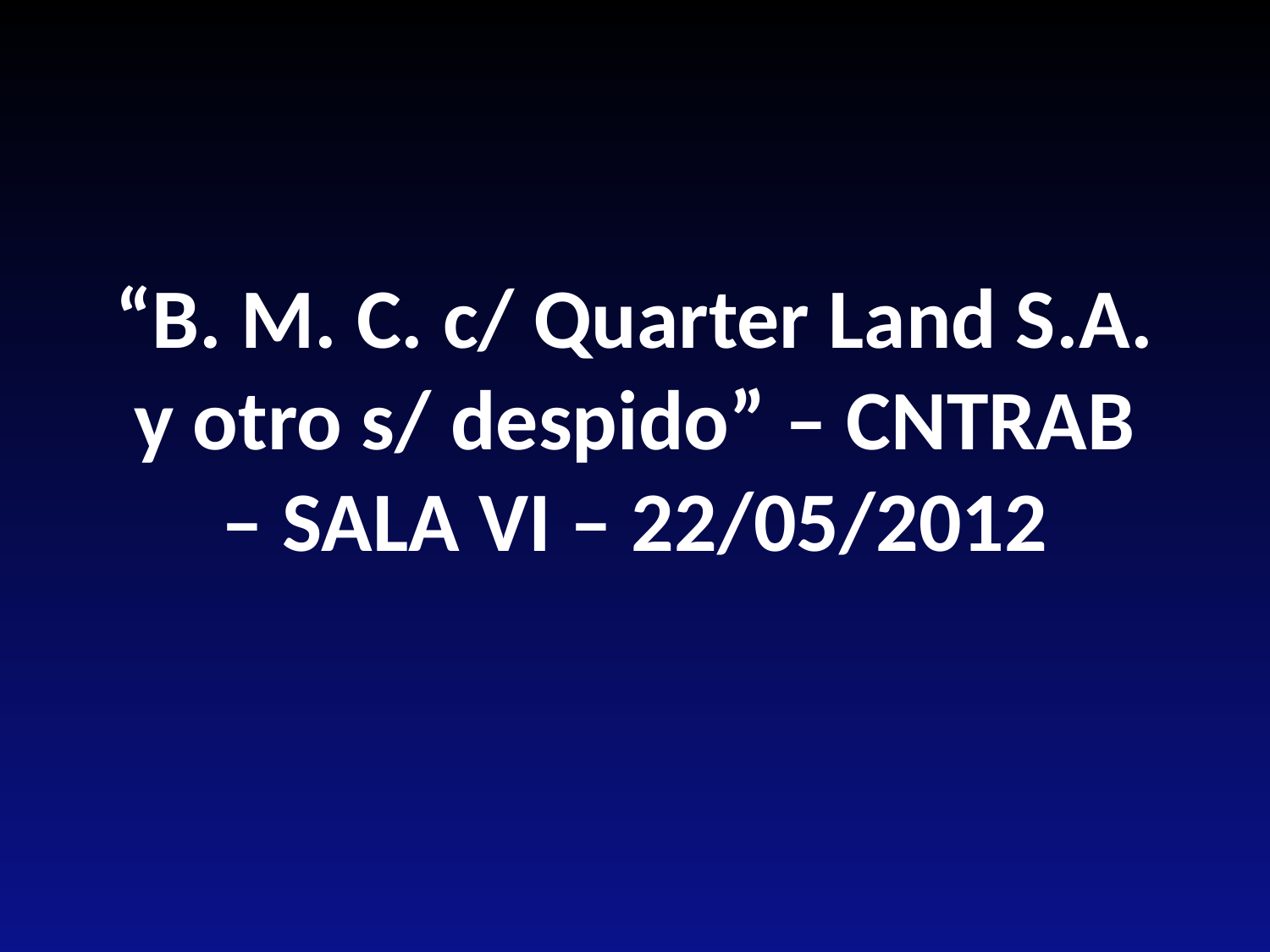

# “B. M. C. c/ Quarter Land S.A. y otro s/ despido” – CNTRAB – SALA VI – 22/05/2012